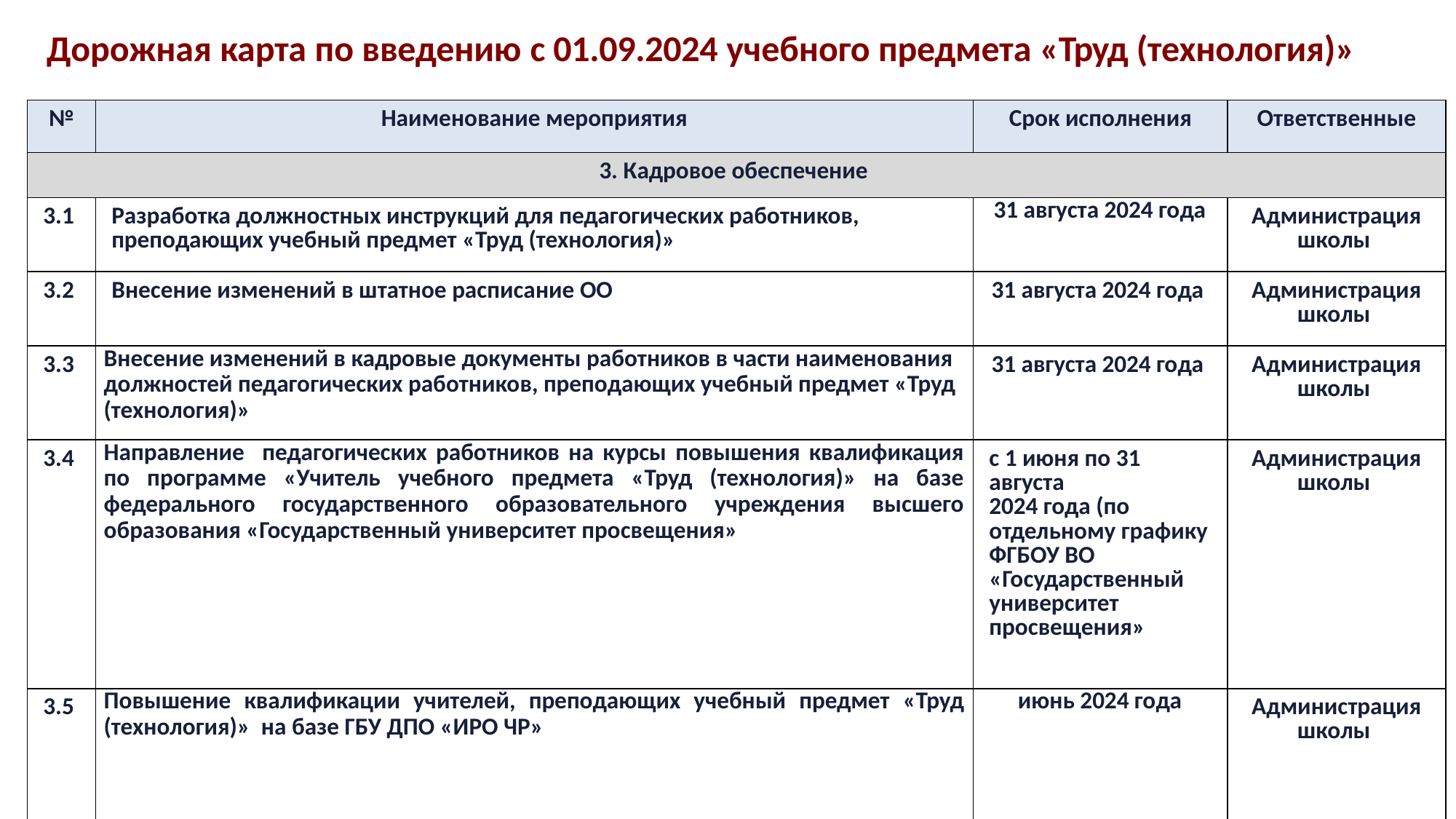

# Дорожная карта по введению с 01.09.2024 учебного предмета «Труд (технология)»
| № | Наименование мероприятия | Срок исполнения | Ответственные |
| --- | --- | --- | --- |
| 3. Кадровое обеспечение |  |  |  |
| 3.1 | Разработка должностных инструкций для педагогических работников, преподающих учебный предмет «Труд (технология)» | 31 августа 2024 года | Администрация школы |
| 3.2 | Внесение изменений в штатное расписание ОО | 31 августа 2024 года | Администрация школы |
| 3.3 | Внесение изменений в кадровые документы работников в части наименования должностей педагогических работников, преподающих учебный предмет «Труд (технология)» | 31 августа 2024 года | Администрация школы |
| 3.4 | Направление педагогических работников на курсы повышения квалификация по программе «Учитель учебного предмета «Труд (технология)» на базе федерального государственного образовательного учреждения высшего образования «Государственный университет просвещения» | с 1 июня по 31 августа 2024 года (по отдельному графику ФГБОУ ВО «Государственный университет просвещения» | Администрация школы |
| 3.5 | Повышение квалификации учителей, преподающих учебный предмет «Труд (технология)» на базе ГБУ ДПО «ИРО ЧР» | июнь 2024 года | Администрация школы |